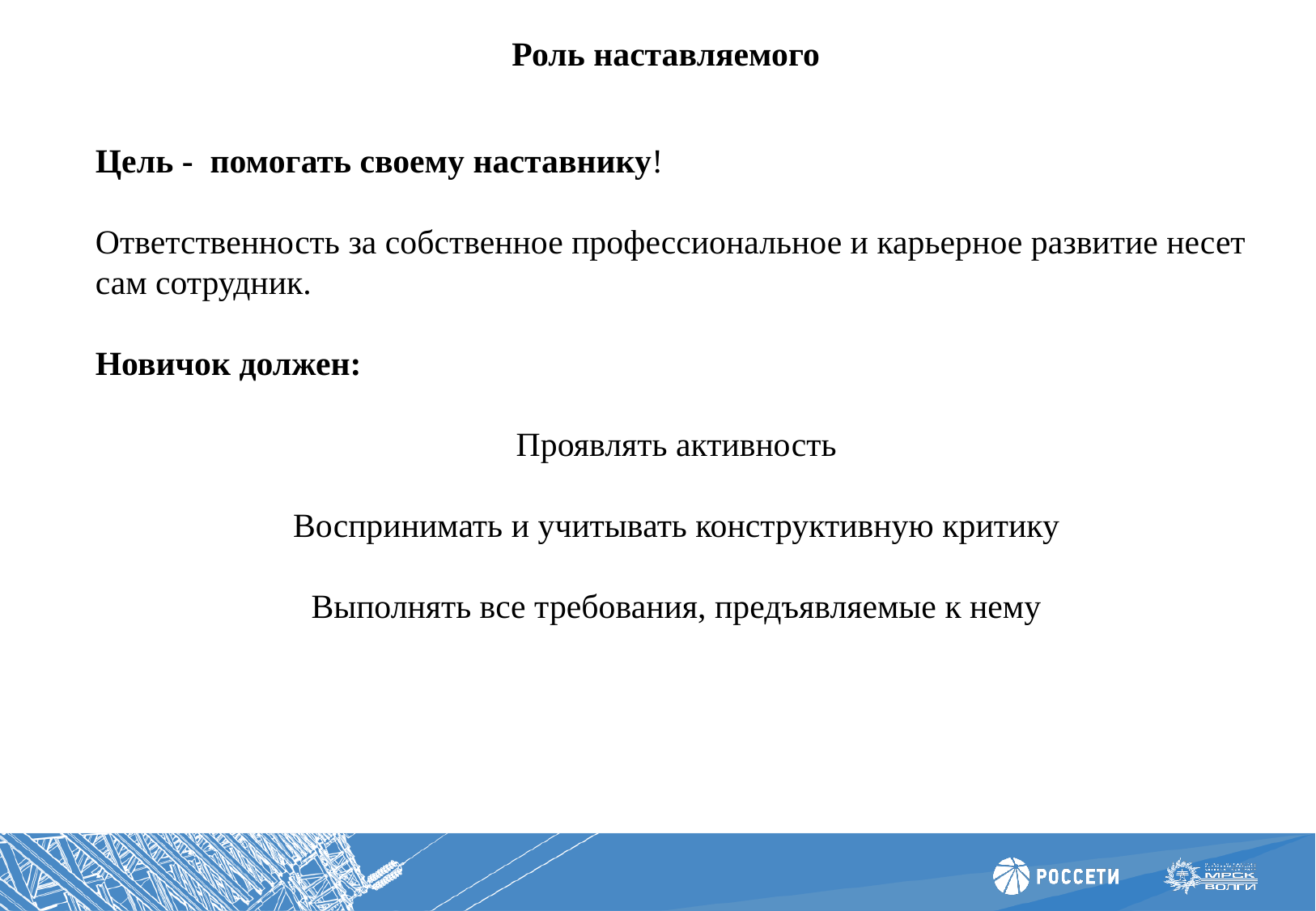

# Роль наставляемого

Цель -  помогать своему наставнику!

Ответственность за собственное профессиональное и карьерное развитие несет сам сотрудник.

Новичок должен:

Проявлять активность

Воспринимать и учитывать конструктивную критику

Выполнять все требования, предъявляемые к нему